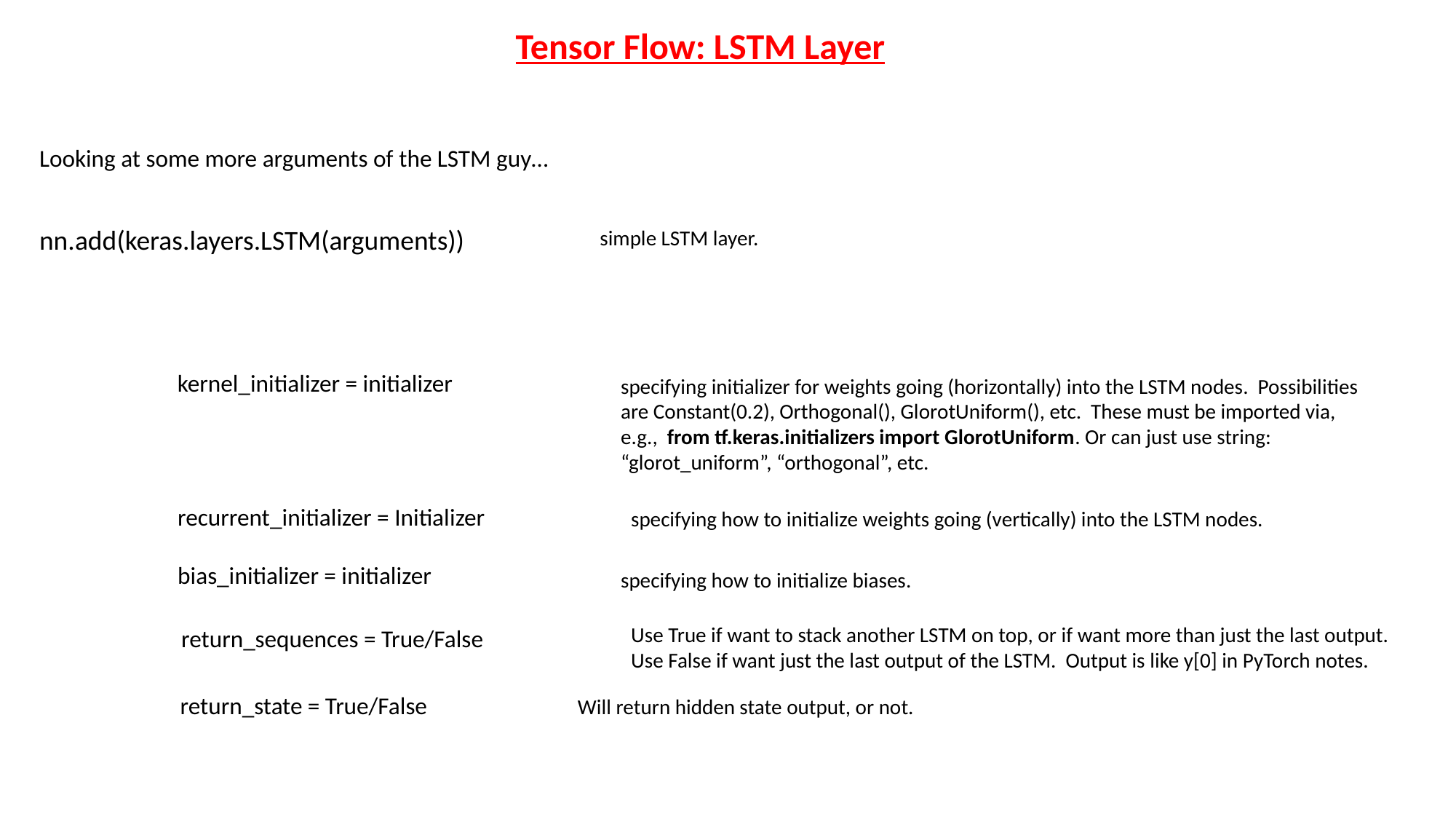

Tensor Flow: LSTM Layer
Looking at some more arguments of the LSTM guy…
nn.add(keras.layers.LSTM(arguments))
simple LSTM layer.
kernel_initializer = initializer
specifying initializer for weights going (horizontally) into the LSTM nodes.  Possibilities are Constant(0.2), Orthogonal(), GlorotUniform(), etc.  These must be imported via, e.g.,  from tf.keras.initializers import GlorotUniform. Or can just use string: “glorot_uniform”, “orthogonal”, etc.
recurrent_initializer = Initializer
specifying how to initialize weights going (vertically) into the LSTM nodes.
bias_initializer = initializer
specifying how to initialize biases.
Use True if want to stack another LSTM on top, or if want more than just the last output.  Use False if want just the last output of the LSTM.  Output is like y[0] in PyTorch notes.
return_sequences = True/False
return_state = True/False
Will return hidden state output, or not.